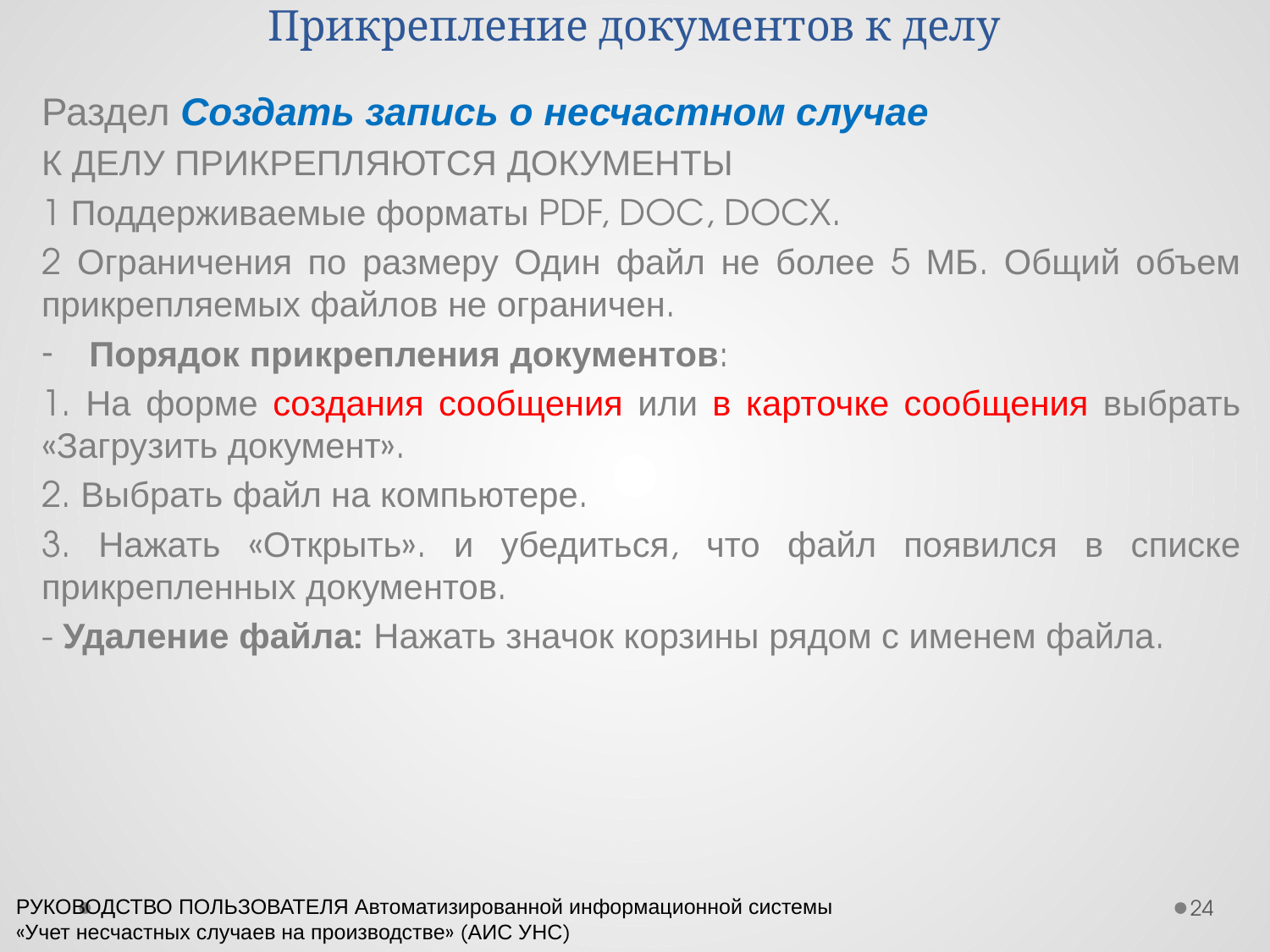

Прикрепление документов к делу

Раздел Создать запись о несчастном случае
К ДЕЛУ ПРИКРЕПЛЯЮТСЯ ДОКУМЕНТЫ
1 Поддерживаемые форматы PDF, DOC, DOCX.
2 Ограничения по размеру Один файл не более 5 МБ. Общий объем прикрепляемых файлов не ограничен.
Порядок прикрепления документов:
1. На форме создания сообщения или в карточке сообщения выбрать «Загрузить документ».
2. Выбрать файл на компьютере.
3. Нажать «Открыть». и убедиться, что файл появился в списке прикрепленных документов.
- Удаление файла: Нажать значок корзины рядом с именем файла.
24
РУКОВОДСТВО ПОЛЬЗОВАТЕЛЯ Автоматизированной информационной системы «Учет несчастных случаев на производстве» (АИС УНС)